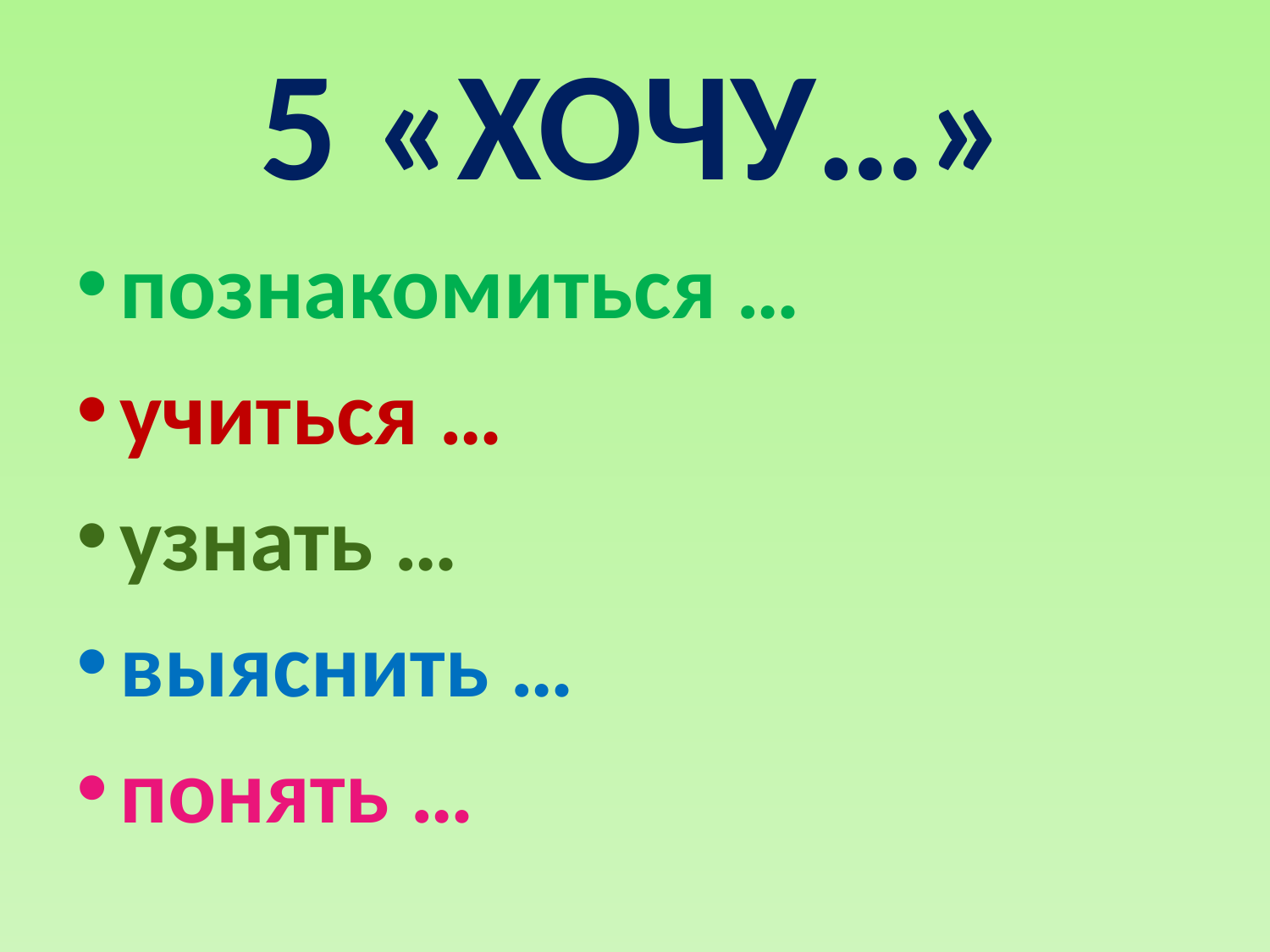

# 5 «ХОЧУ…»
познакомиться …
учиться …
узнать …
выяснить …
понять …